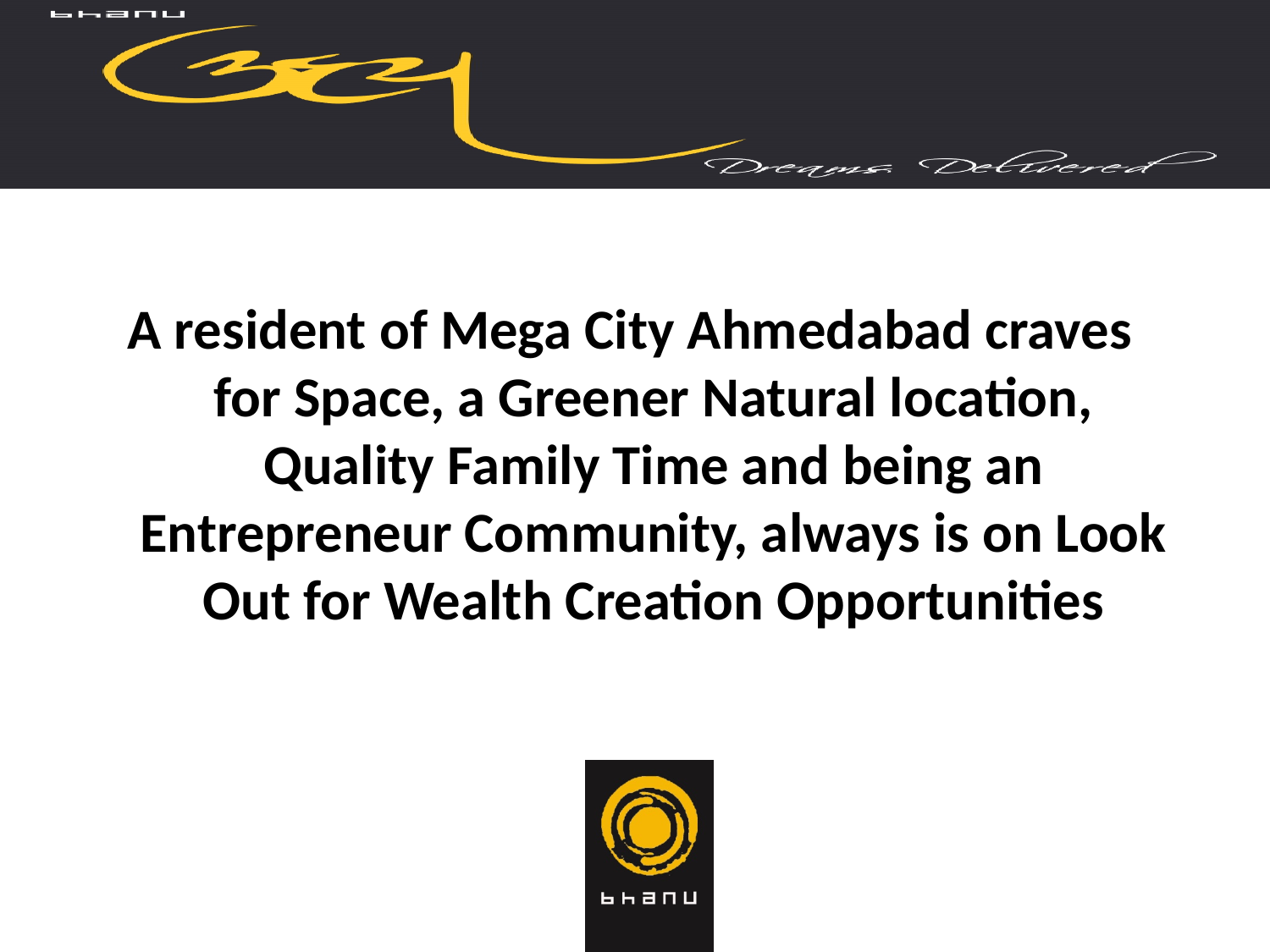

#

A resident of Mega City Ahmedabad craves for Space, a Greener Natural location, Quality Family Time and being an Entrepreneur Community, always is on Look Out for Wealth Creation Opportunities